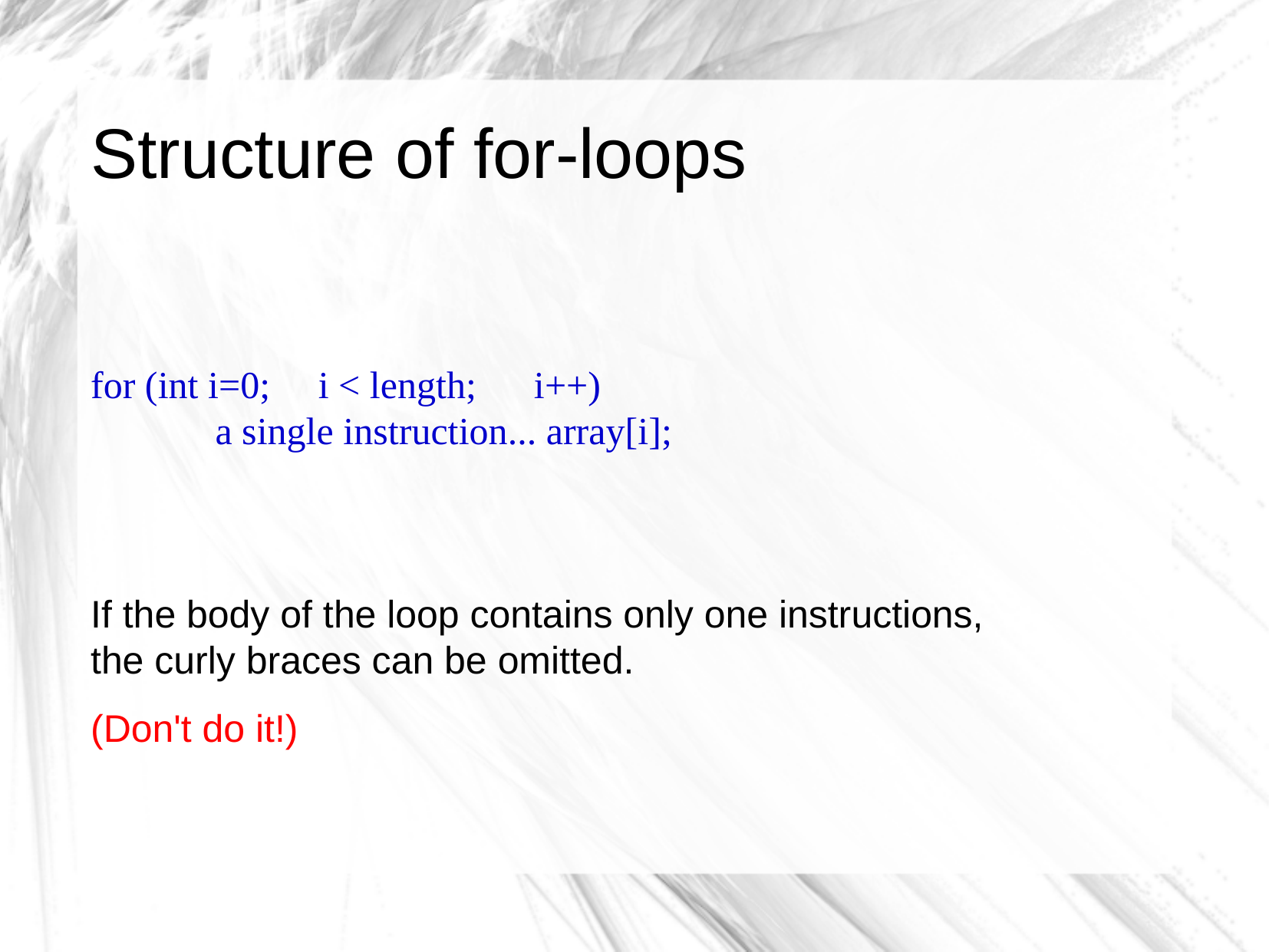

Structure of for-loops

for (int i=0;     i < length;      i++)
	 a single instruction... array[i];

If the body of the loop contains only one instructions,
the curly braces can be omitted.
(Don't do it!)